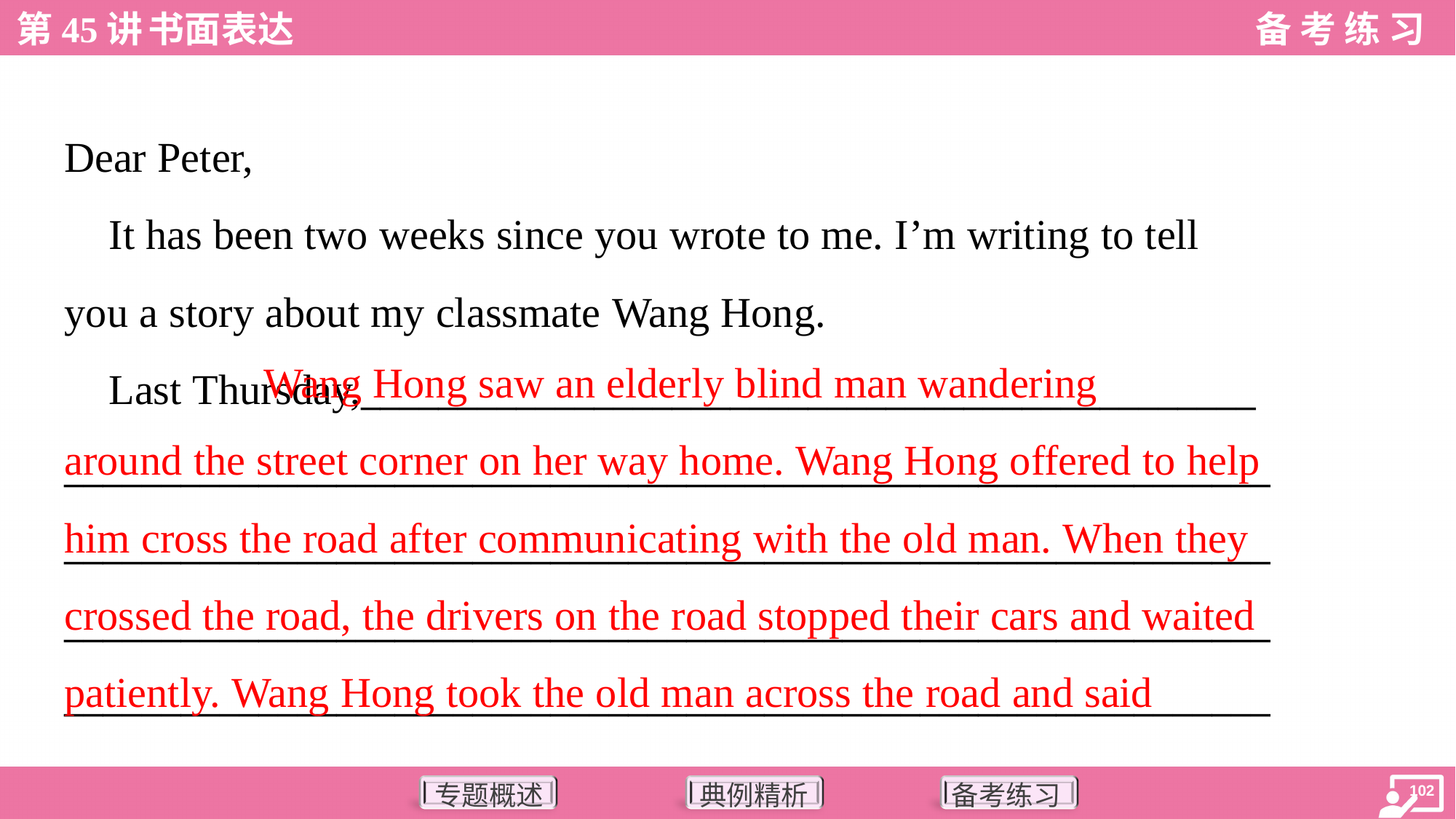

Dear Peter,
    It has been two weeks since you wrote to me. I’m writing to tell
you a story about my classmate Wang Hong.
    Last Thursday,______________________________________________
______________________________________________________________
______________________________________________________________
______________________________________________________________
______________________________________________________________
                  Wang Hong saw an elderly blind man wandering
around the street corner on her way home. Wang Hong offered to help
him cross the road after communicating with the old man. When they
crossed the road, the drivers on the road stopped their cars and waited
patiently. Wang Hong took the old man across the road and said